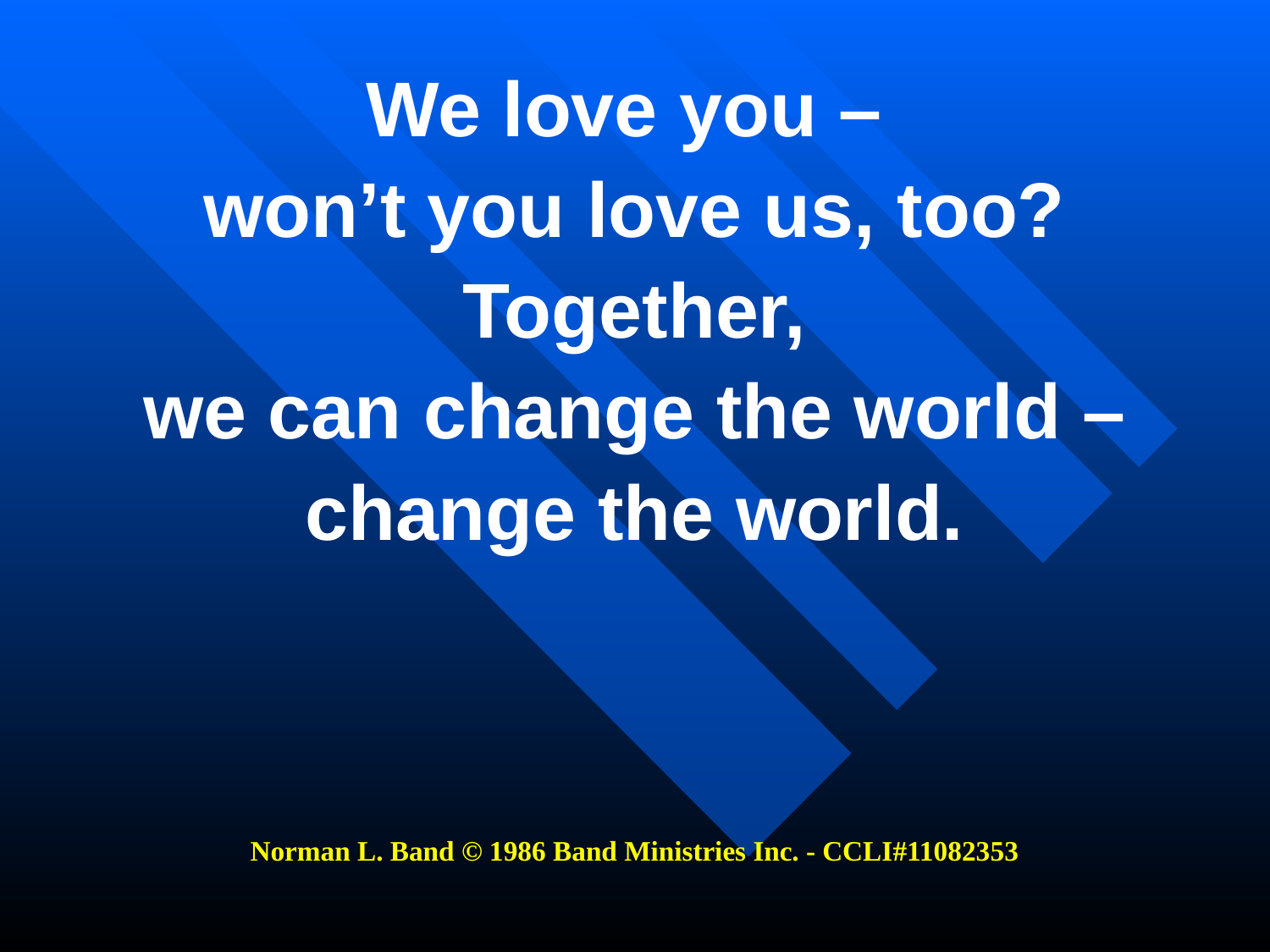

We love you –
won’t you love us, too?
Together,
we can change the world –
change the world.

Norman L. Band © 1986 Band Ministries Inc. - CCLI#11082353